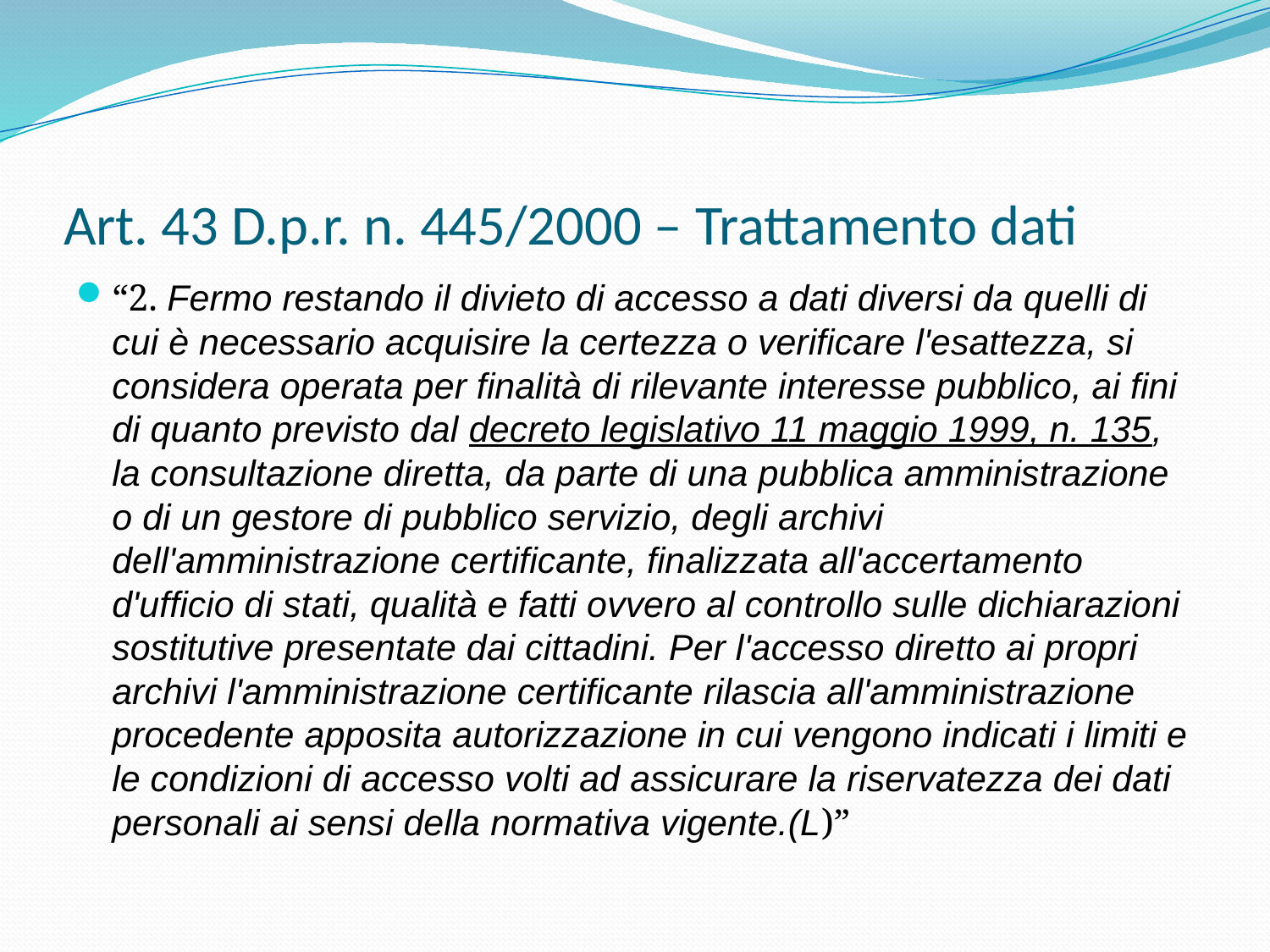

# Art. 43 D.p.r. n. 445/2000 – Trattamento dati
“2. Fermo restando il divieto di accesso a dati diversi da quelli di cui è necessario acquisire la certezza o verificare l'esattezza, si considera operata per finalità di rilevante interesse pubblico, ai fini di quanto previsto dal decreto legislativo 11 maggio 1999, n. 135, la consultazione diretta, da parte di una pubblica amministrazione o di un gestore di pubblico servizio, degli archivi dell'amministrazione certificante, finalizzata all'accertamento d'ufficio di stati, qualità e fatti ovvero al controllo sulle dichiarazioni sostitutive presentate dai cittadini. Per l'accesso diretto ai propri archivi l'amministrazione certificante rilascia all'amministrazione procedente apposita autorizzazione in cui vengono indicati i limiti e le condizioni di accesso volti ad assicurare la riservatezza dei dati personali ai sensi della normativa vigente.(L)”